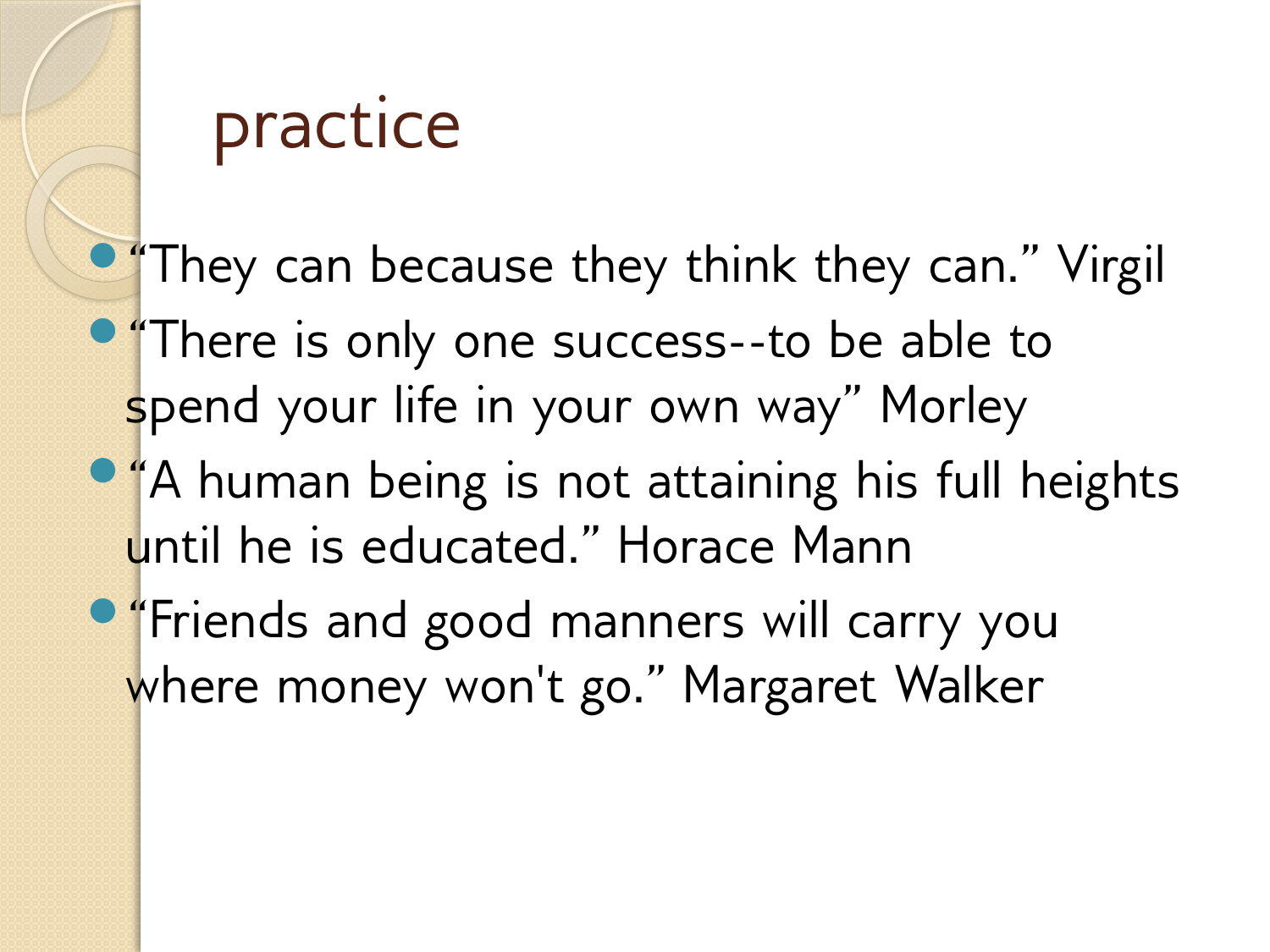

# practice
“They can because they think they can.” Virgil
“There is only one success--to be able to spend your life in your own way” Morley
“A human being is not attaining his full heights until he is educated.” Horace Mann
“Friends and good manners will carry you where money won't go.” Margaret Walker